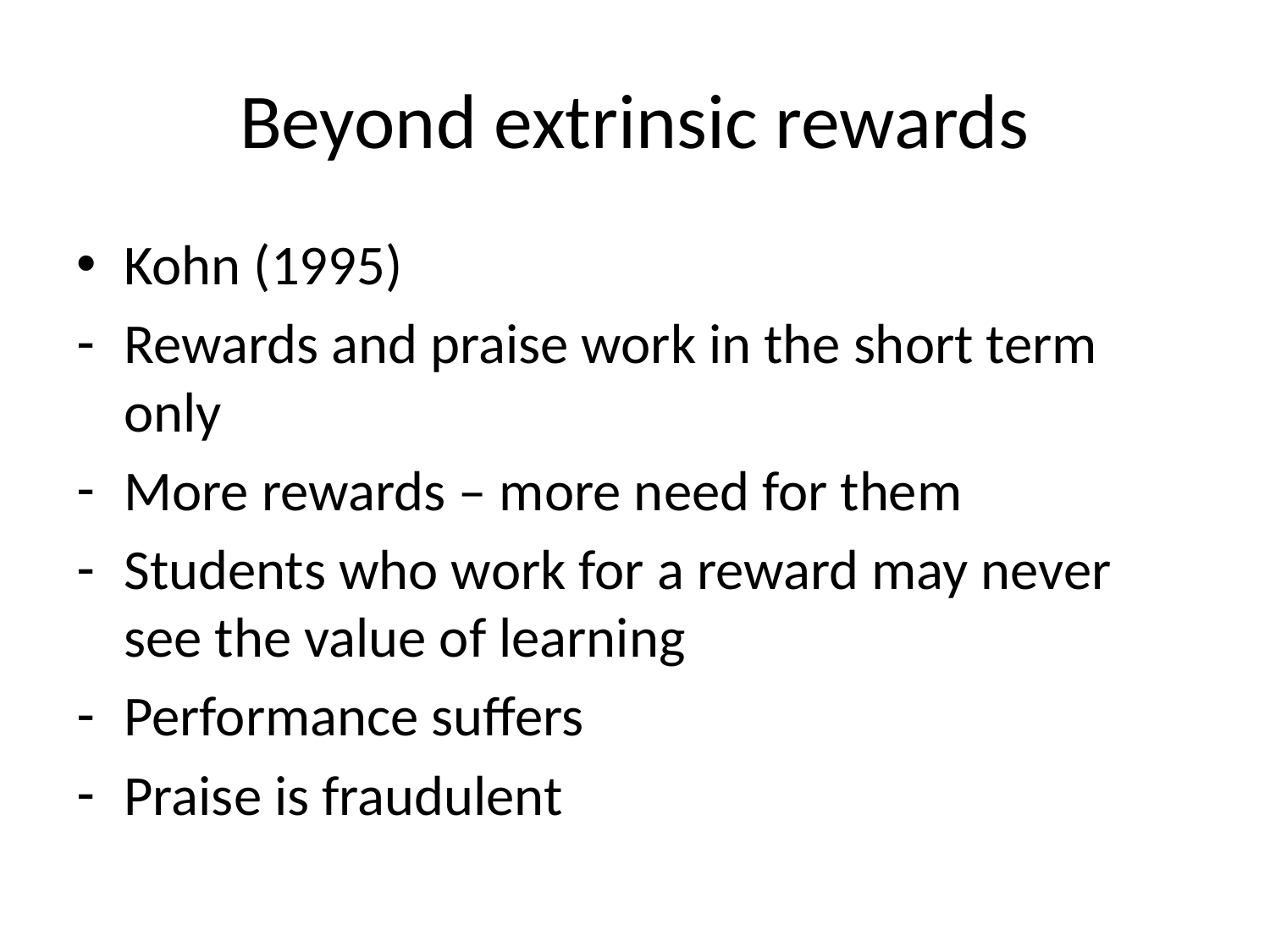

# Beyond extrinsic rewards
Kohn (1995)
Rewards and praise work in the short term only
More rewards – more need for them
Students who work for a reward may never see the value of learning
Performance suffers
Praise is fraudulent